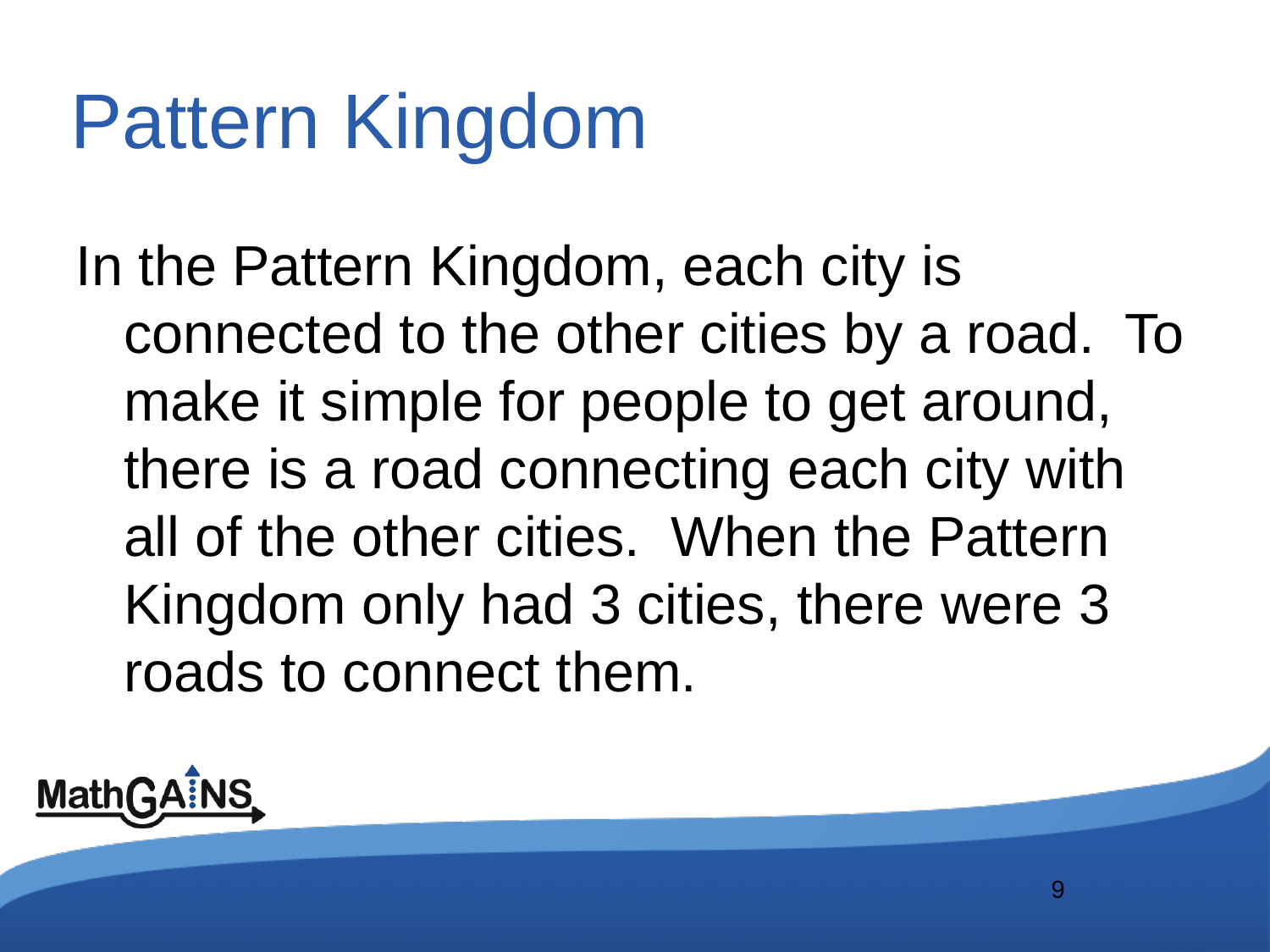

# Pattern Kingdom
In the Pattern Kingdom, each city is connected to the other cities by a road.  To make it simple for people to get around, there is a road connecting each city with all of the other cities.  When the Pattern Kingdom only had 3 cities, there were 3 roads to connect them.

9